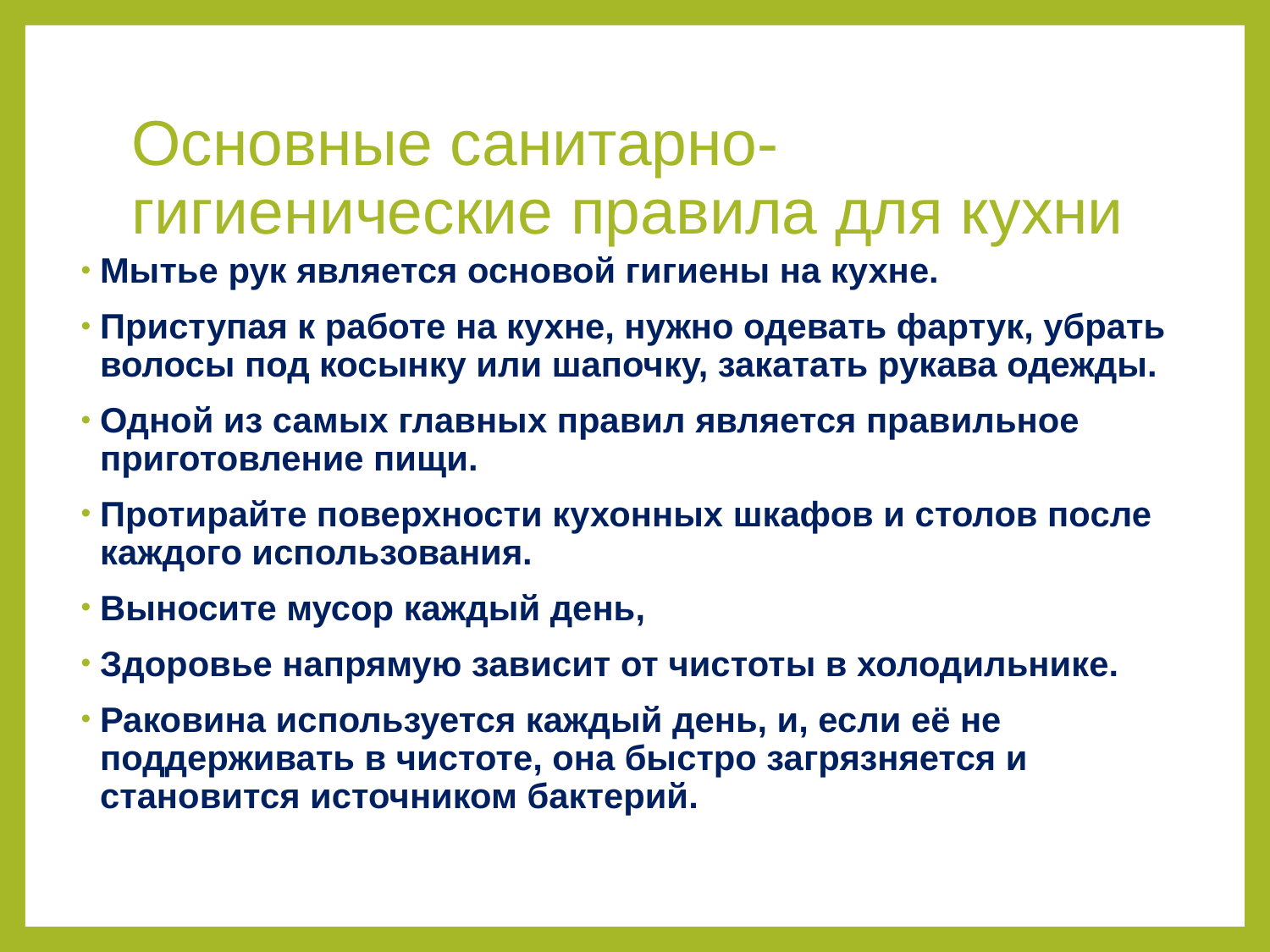

# Основные санитарно-гигиенические правила для кухни
Мытье рук является основой гигиены на кухне.
Приступая к работе на кухне, нужно одевать фартук, убрать волосы под косынку или шапочку, закатать рукава одежды.
Одной из самых главных правил является правильное приготовление пищи.
Протирайте поверхности кухонных шкафов и столов после каждого использования.
Выносите мусор каждый день,
Здоровье напрямую зависит от чистоты в холодильнике.
Раковина используется каждый день, и, если её не поддерживать в чистоте, она быстро загрязняется и становится источником бактерий.